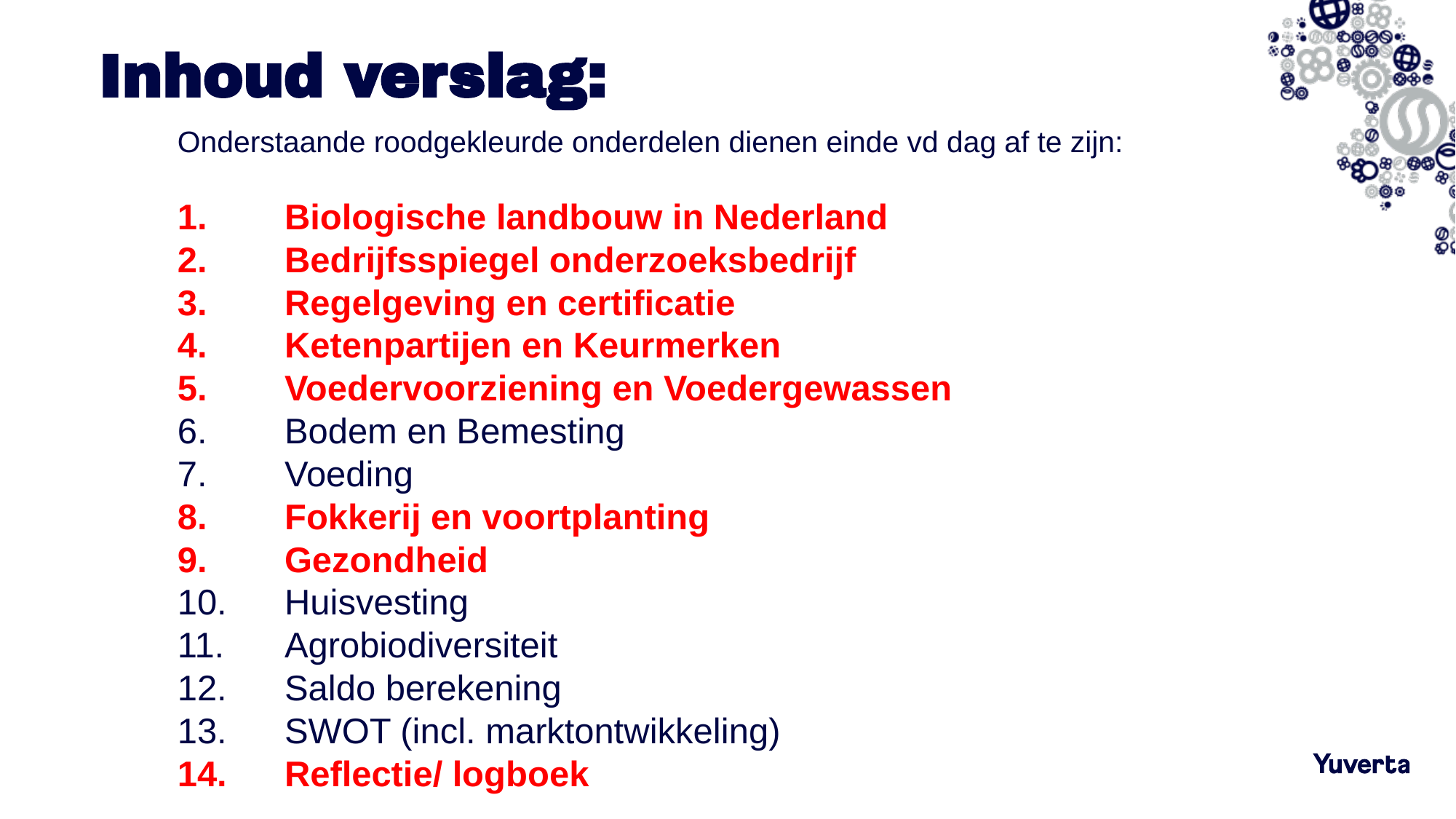

# Inhoud verslag:
Onderstaande roodgekleurde onderdelen dienen einde vd dag af te zijn:

1.	Biologische landbouw in Nederland
2.	Bedrijfsspiegel onderzoeksbedrijf
3.	Regelgeving en certificatie
4.	Ketenpartijen en Keurmerken
5.	Voedervoorziening en Voedergewassen
6.	Bodem en Bemesting
7.	Voeding
8.	Fokkerij en voortplanting
9.	Gezondheid
10.	Huisvesting
11.	Agrobiodiversiteit
12.	Saldo berekening
13.	SWOT (incl. marktontwikkeling)
14.	Reflectie/ logboek